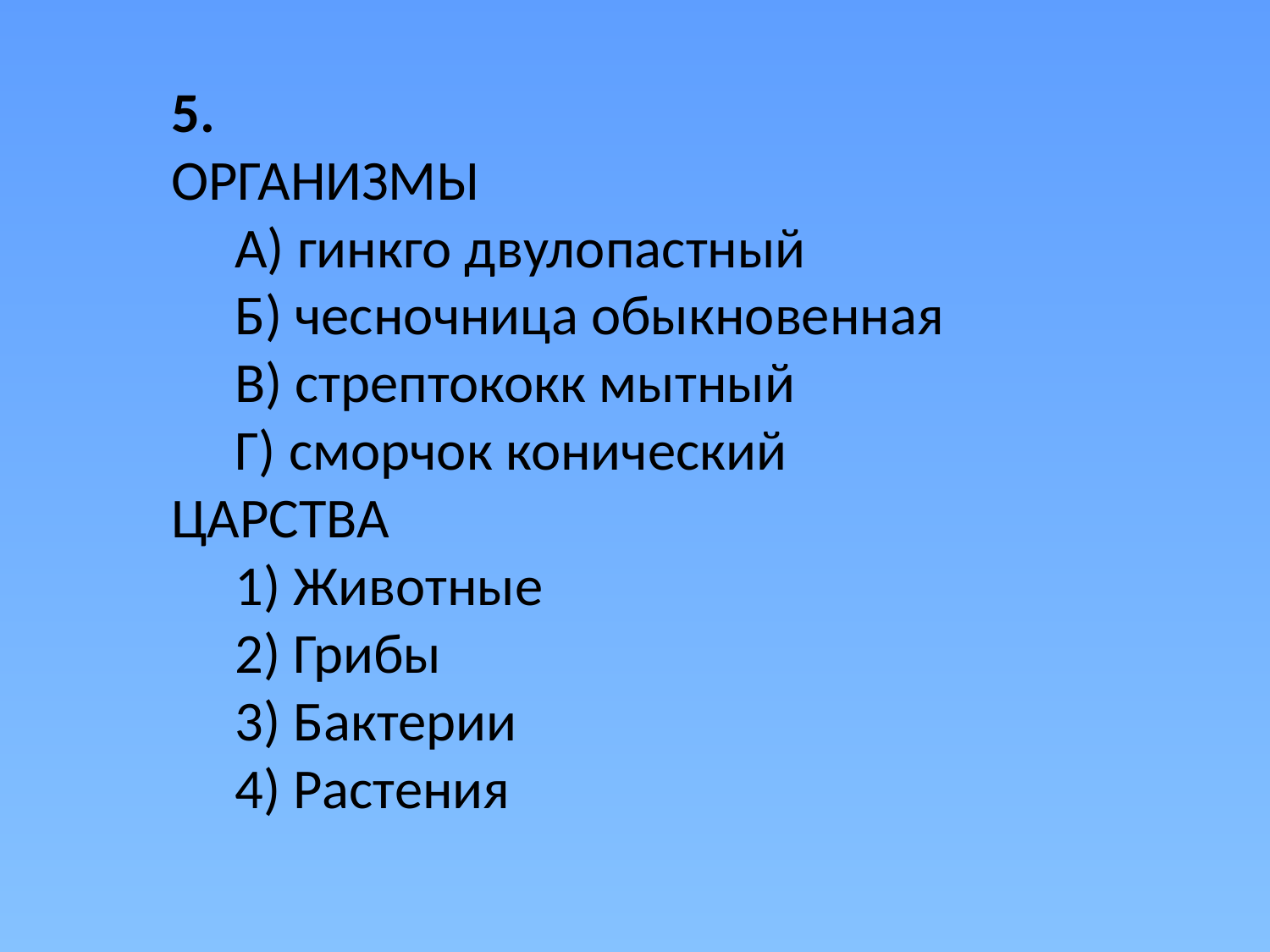

5.
ОРГАНИЗМЫ
А) гинкго двулопастный
Б) чесночница обыкновенная
В) стрептококк мытный
Г) сморчок конический
ЦАРСТВА
1) Животные
2) Грибы
3) Бактерии
4) Растения